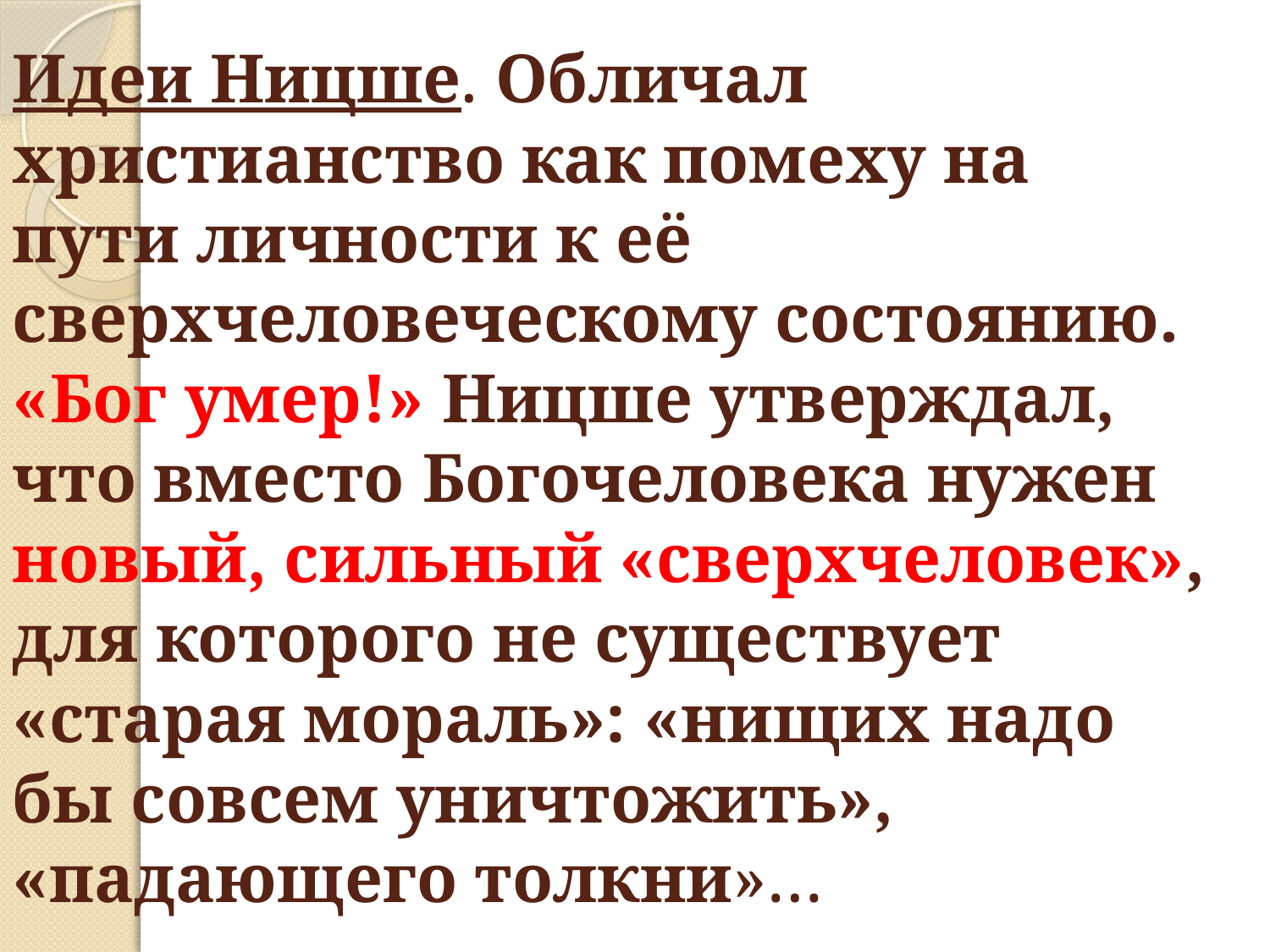

# Идеи Ницше. Обличал христианство как помеху на пути личности к её сверхчеловеческому состоянию. «Бог умер!» Ницше утверждал, что вместо Богочеловека нужен новый, сильный «сверхчеловек», для которого не существует «старая мораль»: «нищих надо бы совсем уничтожить», «падающего толкни»…